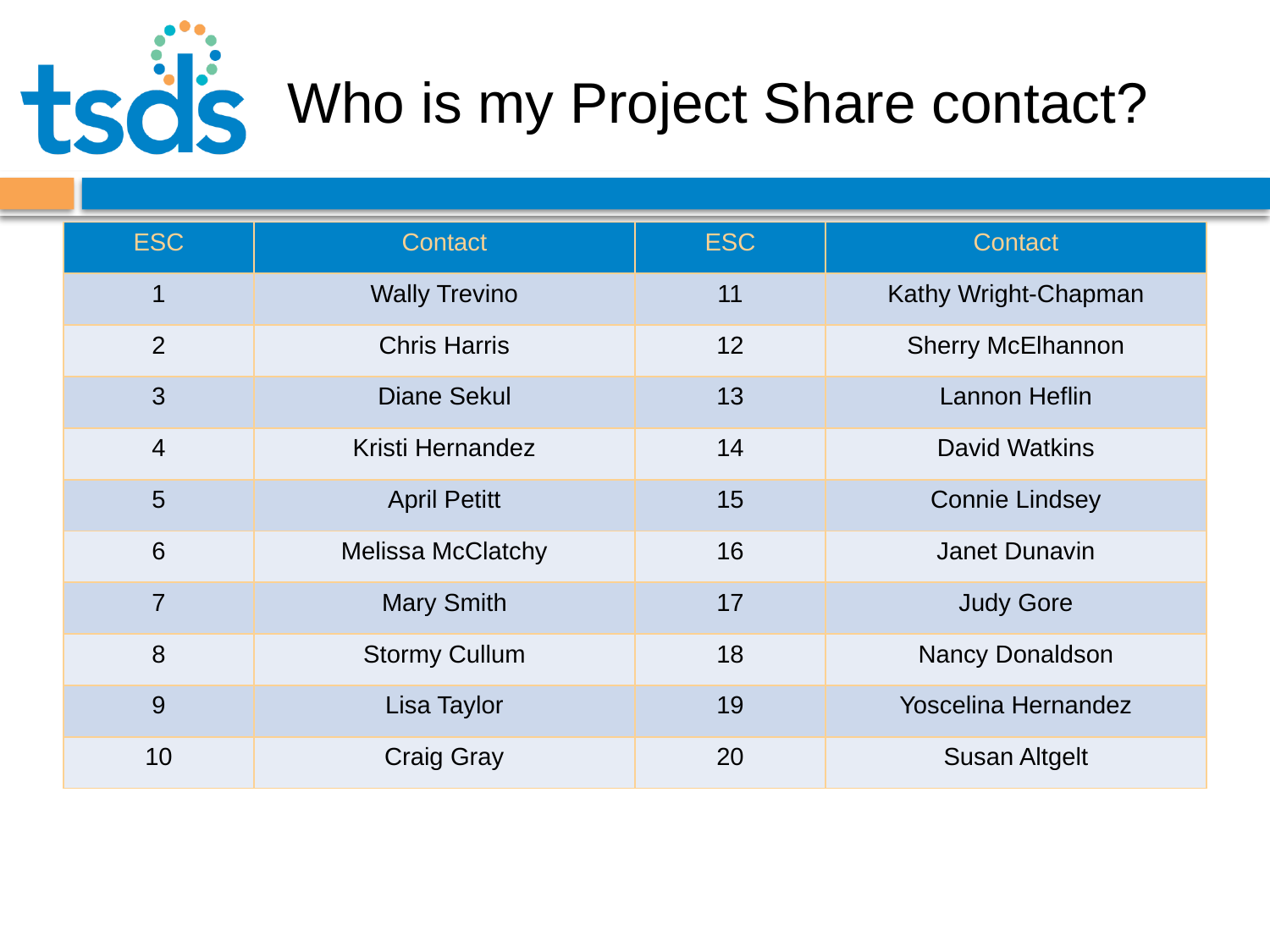

# Who is my Project Share contact?
| ESC | Contact | ESC | Contact |
| --- | --- | --- | --- |
| 1 | Wally Trevino | 11 | Kathy Wright-Chapman |
| 2 | Chris Harris | 12 | Sherry McElhannon |
| 3 | Diane Sekul | 13 | Lannon Heflin |
| 4 | Kristi Hernandez | 14 | David Watkins |
| 5 | April Petitt | 15 | Connie Lindsey |
| 6 | Melissa McClatchy | 16 | Janet Dunavin |
| 7 | Mary Smith | 17 | Judy Gore |
| 8 | Stormy Cullum | 18 | Nancy Donaldson |
| 9 | Lisa Taylor | 19 | Yoscelina Hernandez |
| 10 | Craig Gray | 20 | Susan Altgelt |